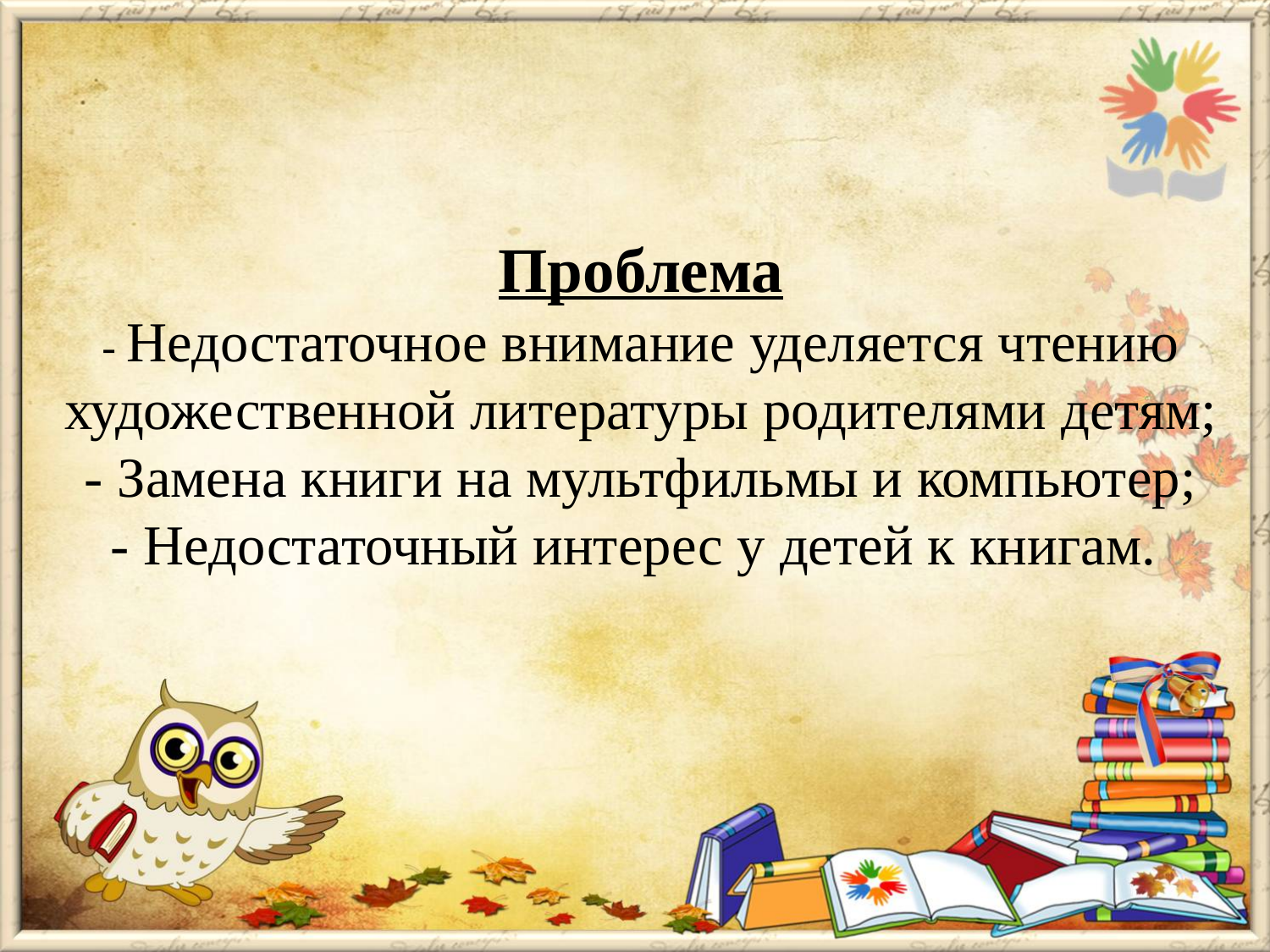

# Проблема - Недостаточное внимание уделяется чтению художественной литературы родителями детям; - Замена книги на мультфильмы и компьютер; - Недостаточный интерес у детей к книгам.